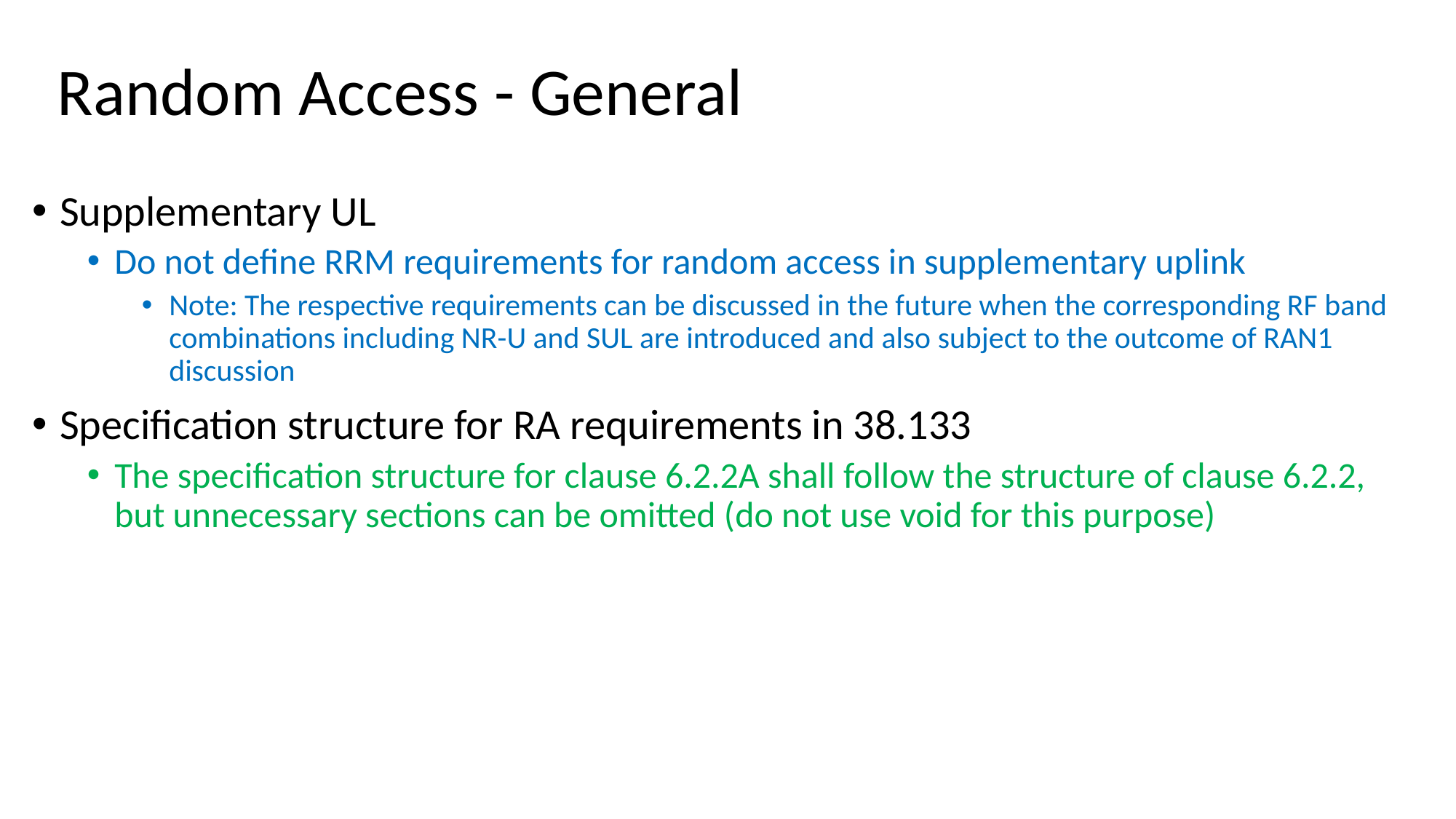

# Random Access - General

Supplementary UL
Do not define RRM requirements for random access in supplementary uplink
Note: The respective requirements can be discussed in the future when the corresponding RF band combinations including NR-U and SUL are introduced and also subject to the outcome of RAN1 discussion
Specification structure for RA requirements in 38.133
The specification structure for clause 6.2.2A shall follow the structure of clause 6.2.2, but unnecessary sections can be omitted (do not use void for this purpose)